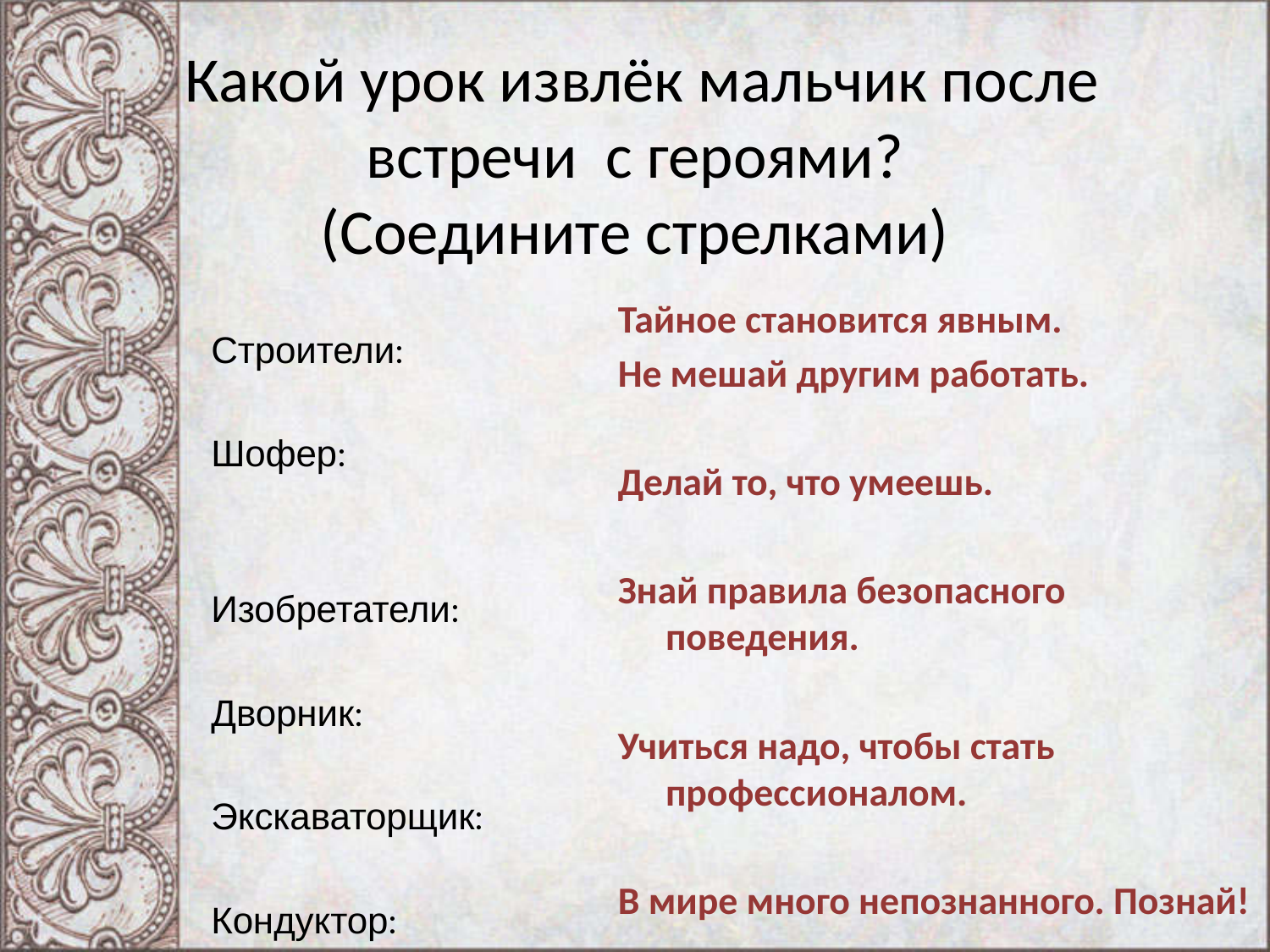

# Какой урок извлёк мальчик после    встречи  с героями? (Соедините стрелками)
Тайное становится явным.
Не мешай другим работать.

Делай то, что умеешь.

Знай правила безопасного поведения.

Учиться надо, чтобы стать профессионалом.

В мире много непознанного. Познай!

Строители:

Шофер:

Изобретатели:

Дворник:

Экскаваторщик:

Кондуктор: